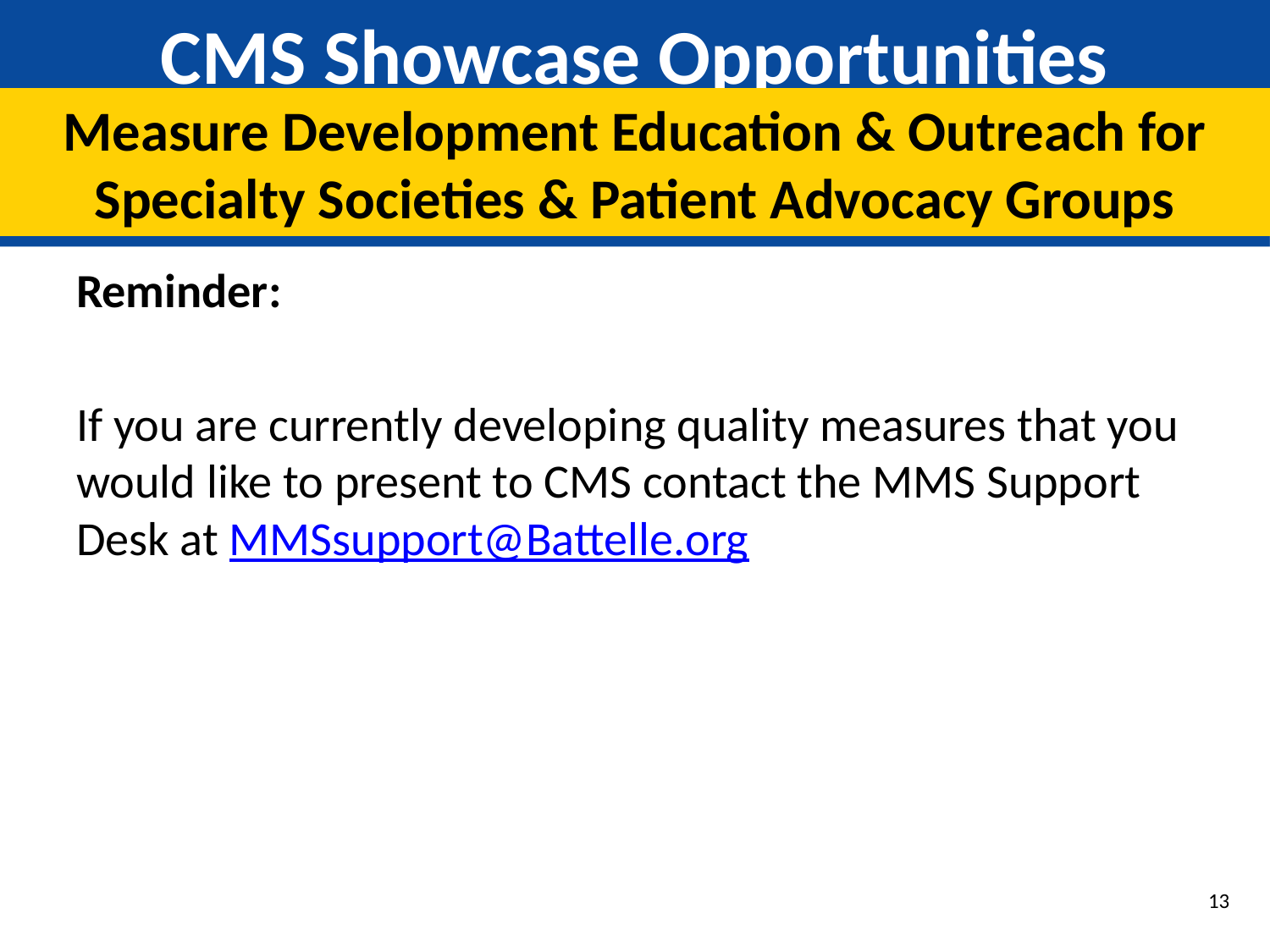

# CMS Showcase Opportunities
Measure Development Education & Outreach for Specialty Societies & Patient Advocacy Groups
Reminder:

If you are currently developing quality measures that you would like to present to CMS contact the MMS Support Desk at MMSsupport@Battelle.org